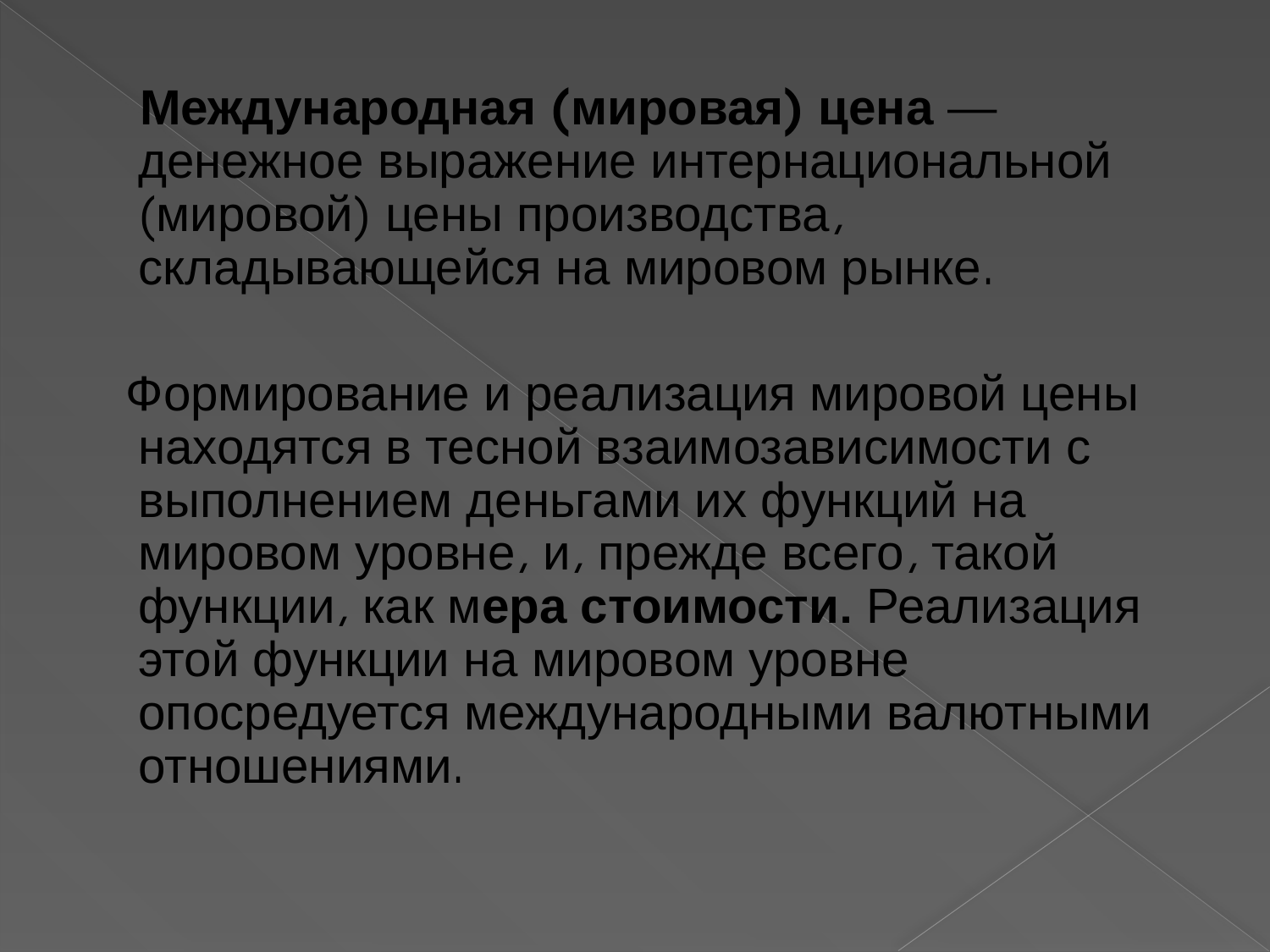

Международная (мировая) цена — денежное выражение интернациональной (мировой) цены производства, складывающейся на мировом рынке.

   Формирование и реализация мировой цены находятся в тесной взаимозависимости с выполнением деньгами их функций на мировом уровне, и, прежде всего, такой функции, как мера стоимости. Реализация этой функции на мировом уровне  опосредуется международными валютными отношениями.